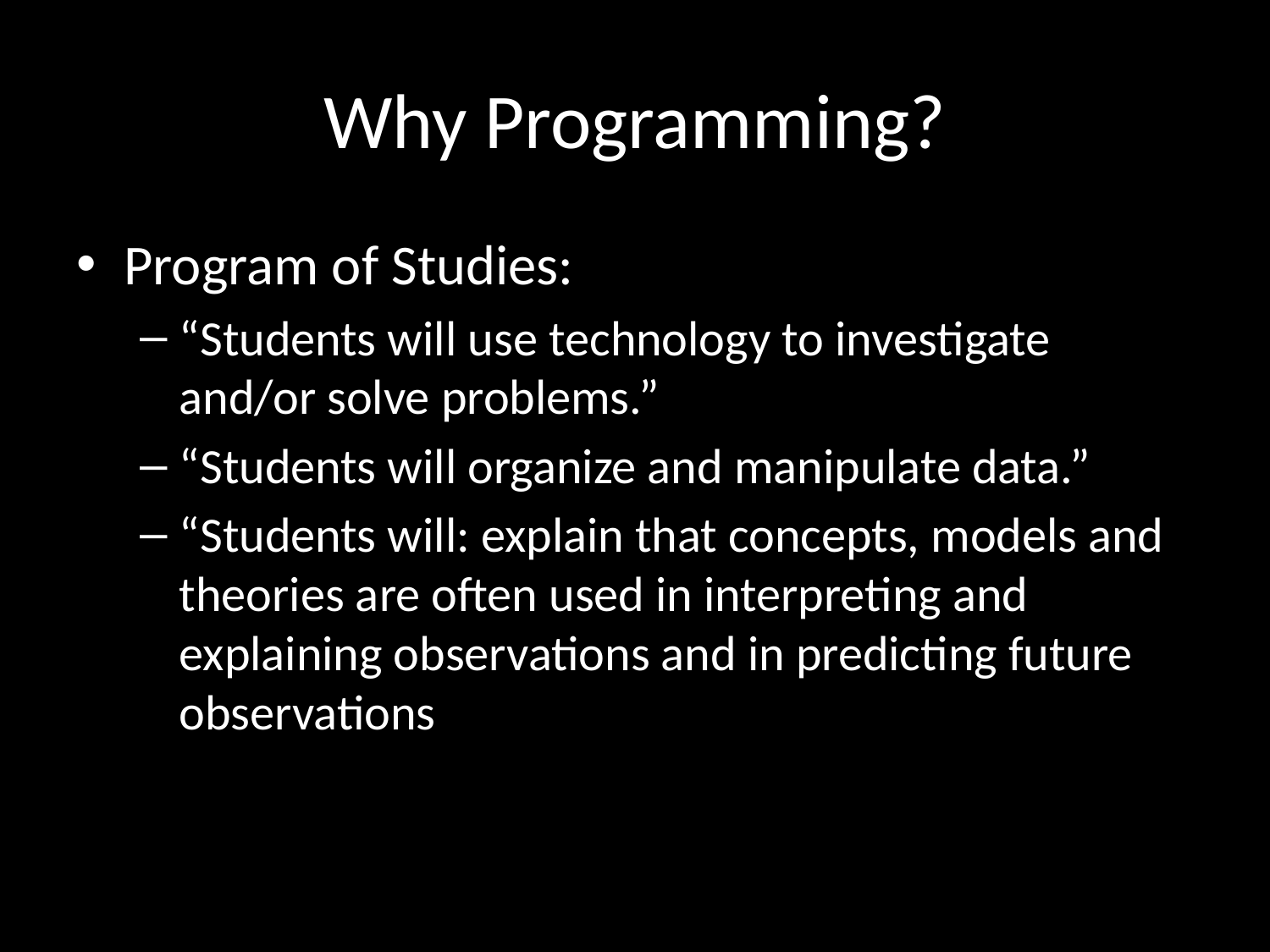

# Why Programming?
Program of Studies:
“Students will use technology to investigate and/or solve problems.”
“Students will organize and manipulate data.”
“Students will: explain that concepts, models and theories are often used in interpreting and explaining observations and in predicting future observations